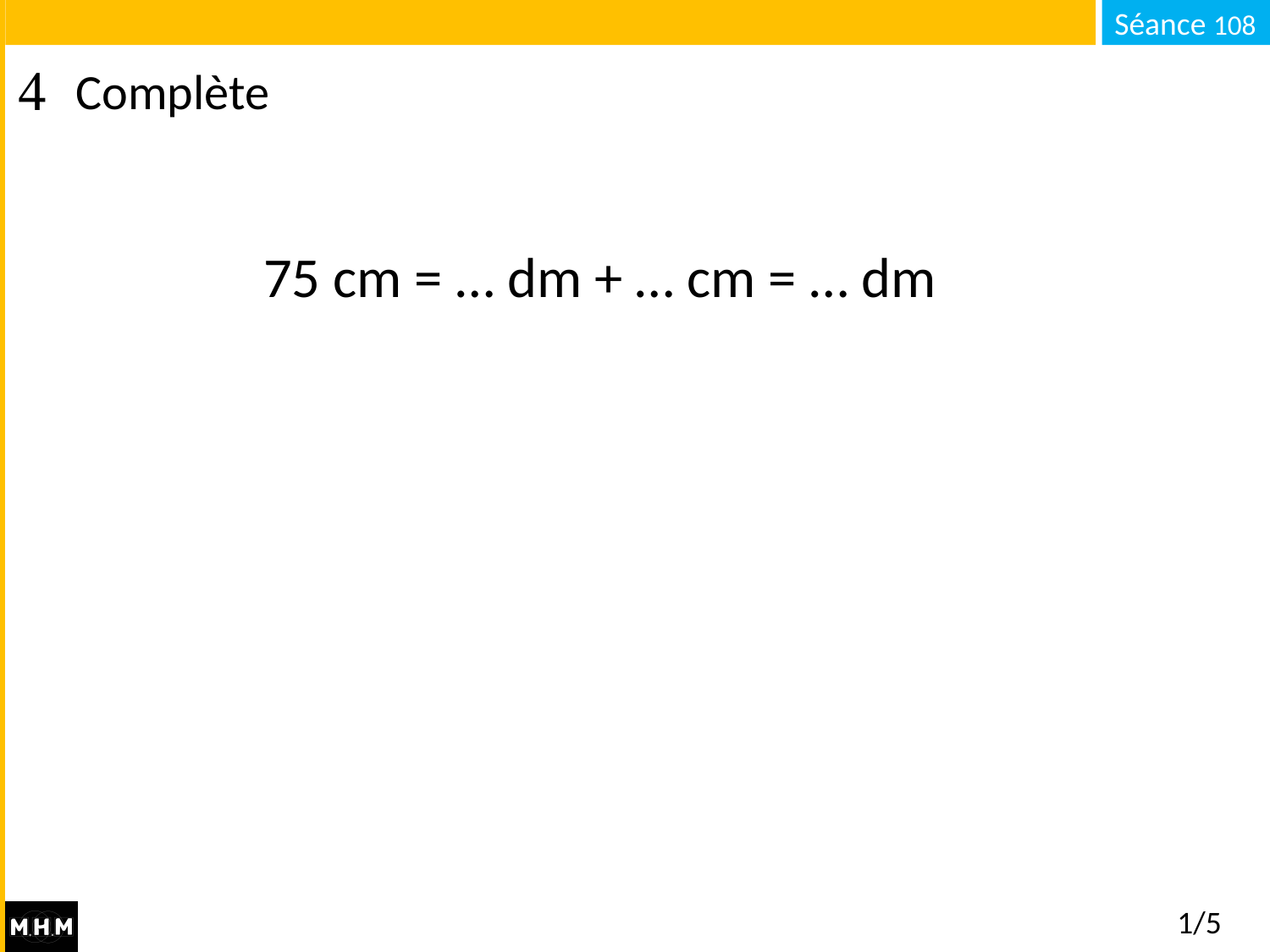

# Complète
75 cm = … dm + … cm = … dm
1/5